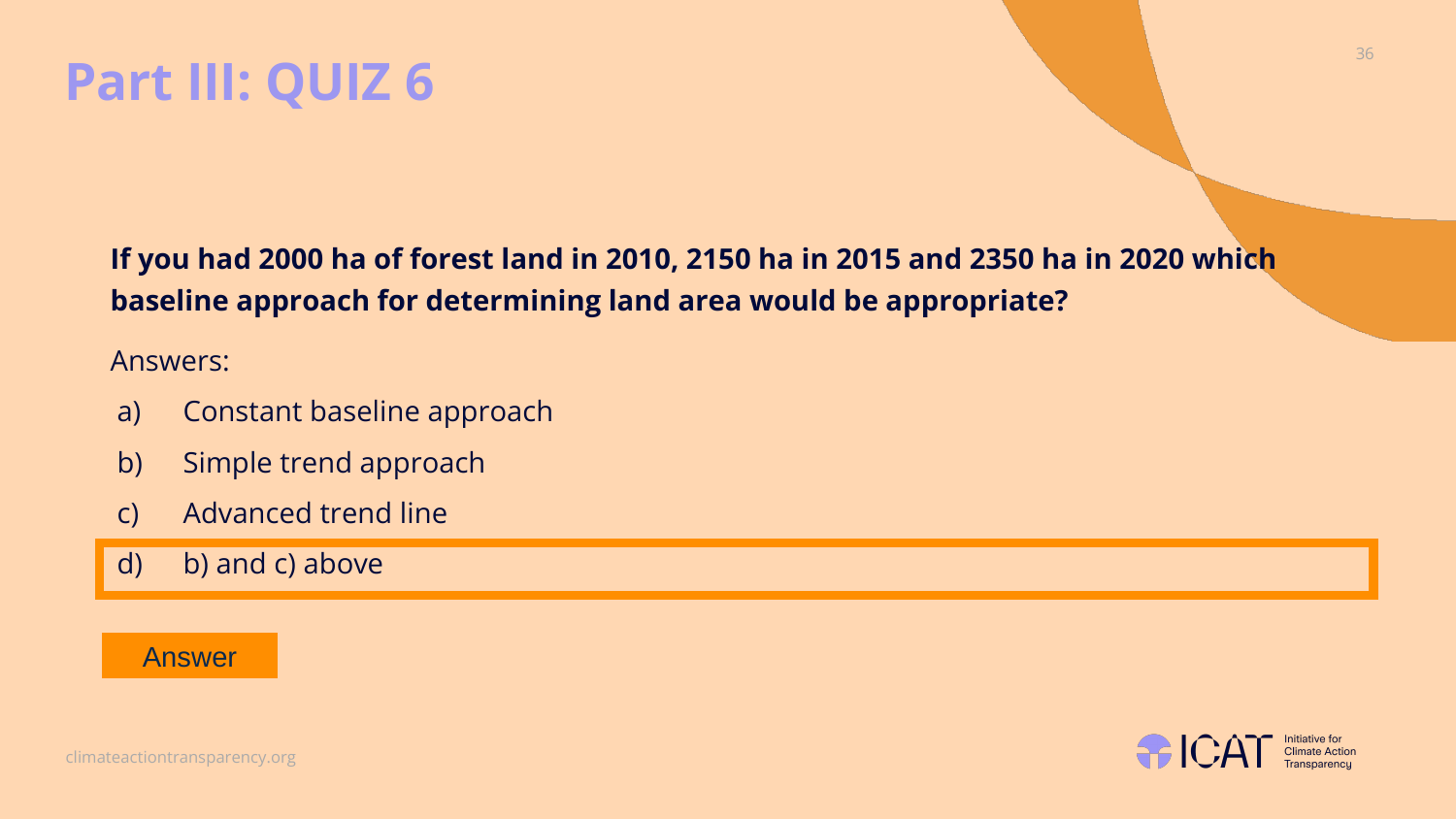

# Part III: QUIZ 6
If you had 2000 ha of forest land in 2010, 2150 ha in 2015 and 2350 ha in 2020 which baseline approach for determining land area would be appropriate?
Answers:
Constant baseline approach
Simple trend approach
Advanced trend line
b) and c) above

Answer